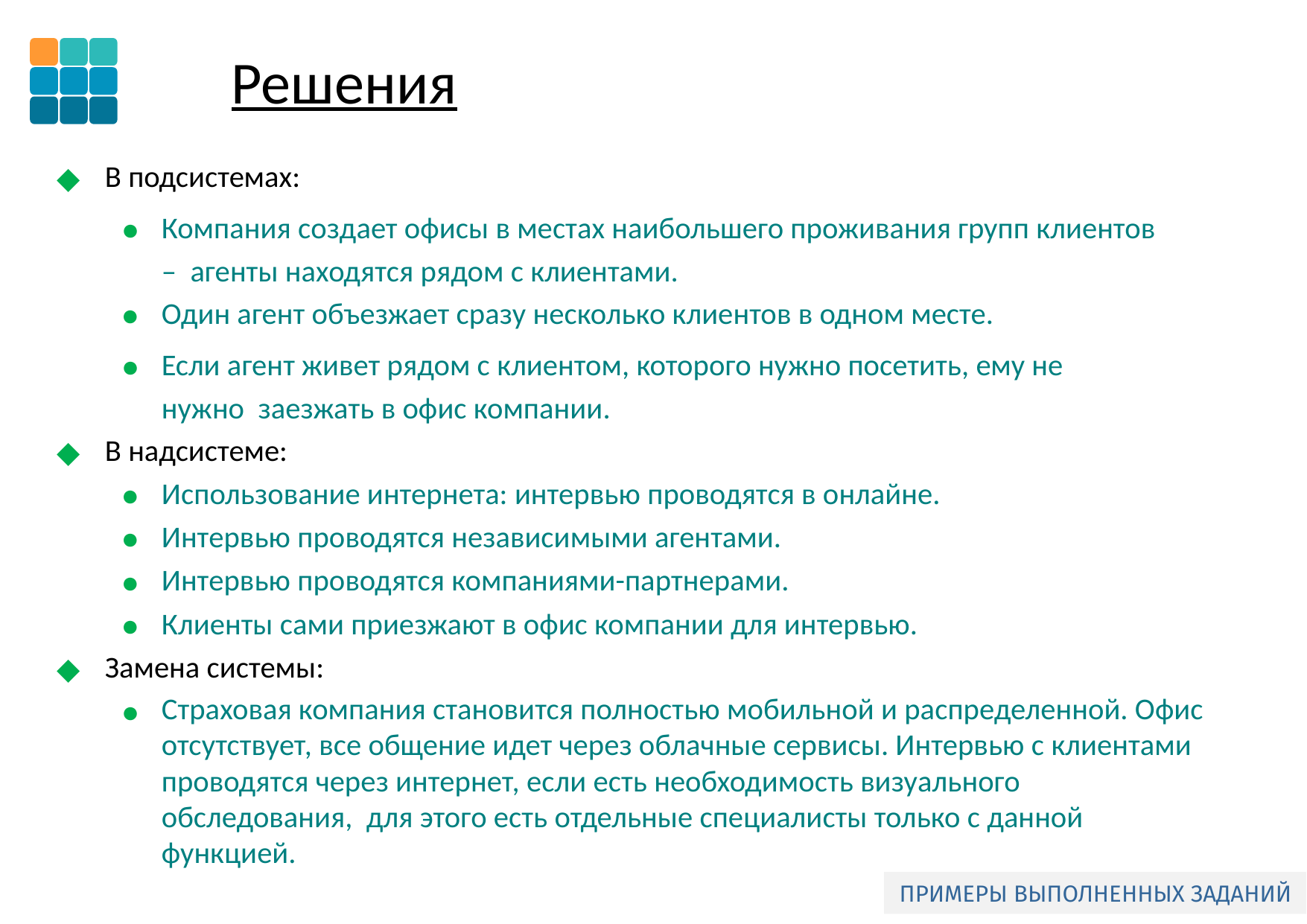

# Решения
В подсистемах:
Компания создает офисы в местах наибольшего проживания групп клиентов –  агенты находятся рядом с клиентами.
Один агент объезжает сразу несколько клиентов в одном месте.
Если агент живет рядом с клиентом, которого нужно посетить, ему не нужно  заезжать в офис компании.
В надсистеме:
Использование интернета: интервью проводятся в онлайне.
Интервью проводятся независимыми агентами.
Интервью проводятся компаниями-партнерами.
Клиенты сами приезжают в офис компании для интервью.
Замена системы:
Страховая компания становится полностью мобильной и распределенной. Офис  отсутствует, все общение идет через облачные сервисы. Интервью с клиентами  проводятся через интернет, если есть необходимость визуального обследования,  для этого есть отдельные специалисты только с данной функцией.

ПРИМЕРЫ ВЫПОЛНЕННЫХ ЗАДАНИЙ